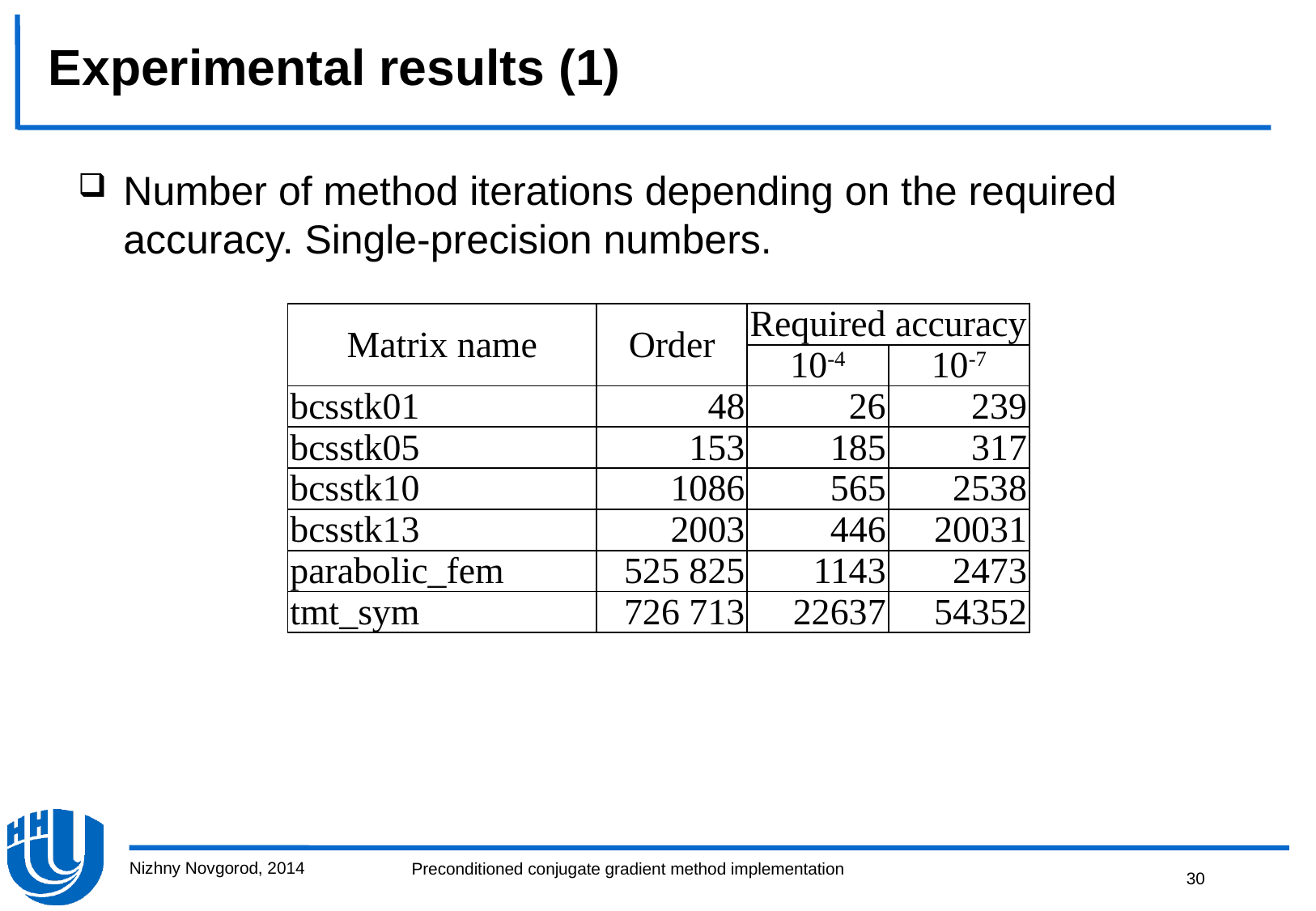

# Experimental results (1)
Number of method iterations depending on the required accuracy. Single-precision numbers.
| Matrix name | Order | Required accuracy |  |
| --- | --- | --- | --- |
|  |  | 10-4 | 10-7 |
| bcsstk01 | 48 | 26 | 239 |
| bcsstk05 | 153 | 185 | 317 |
| bcsstk10 | 1086 | 565 | 2538 |
| bcsstk13 | 2003 | 446 | 20031 |
| parabolic\_fem | 525 825 | 1143 | 2473 |
| tmt\_sym | 726 713 | 22637 | 54352 |
Nizhny Novgorod, 2014
30
Preconditioned conjugate gradient method implementation